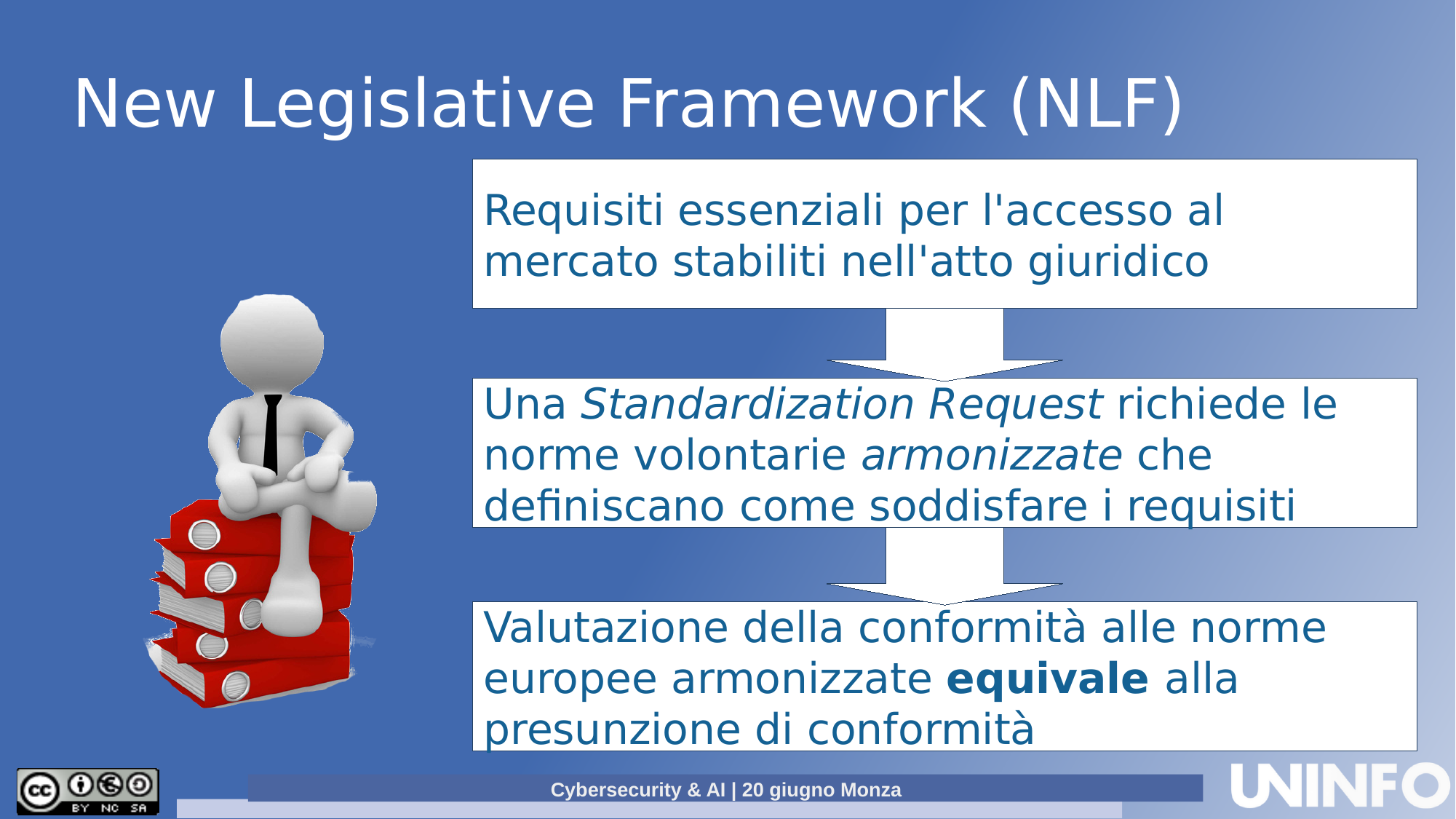

# New Legislative Framework (NLF)
Requisiti essenziali per l'accesso al mercato stabiliti nell'atto giuridico

Una Standardization Request richiede le norme volontarie armonizzate che definiscano come soddisfare i requisiti

Valutazione della conformità alle norme europee armonizzate equivale alla presunzione di conformità